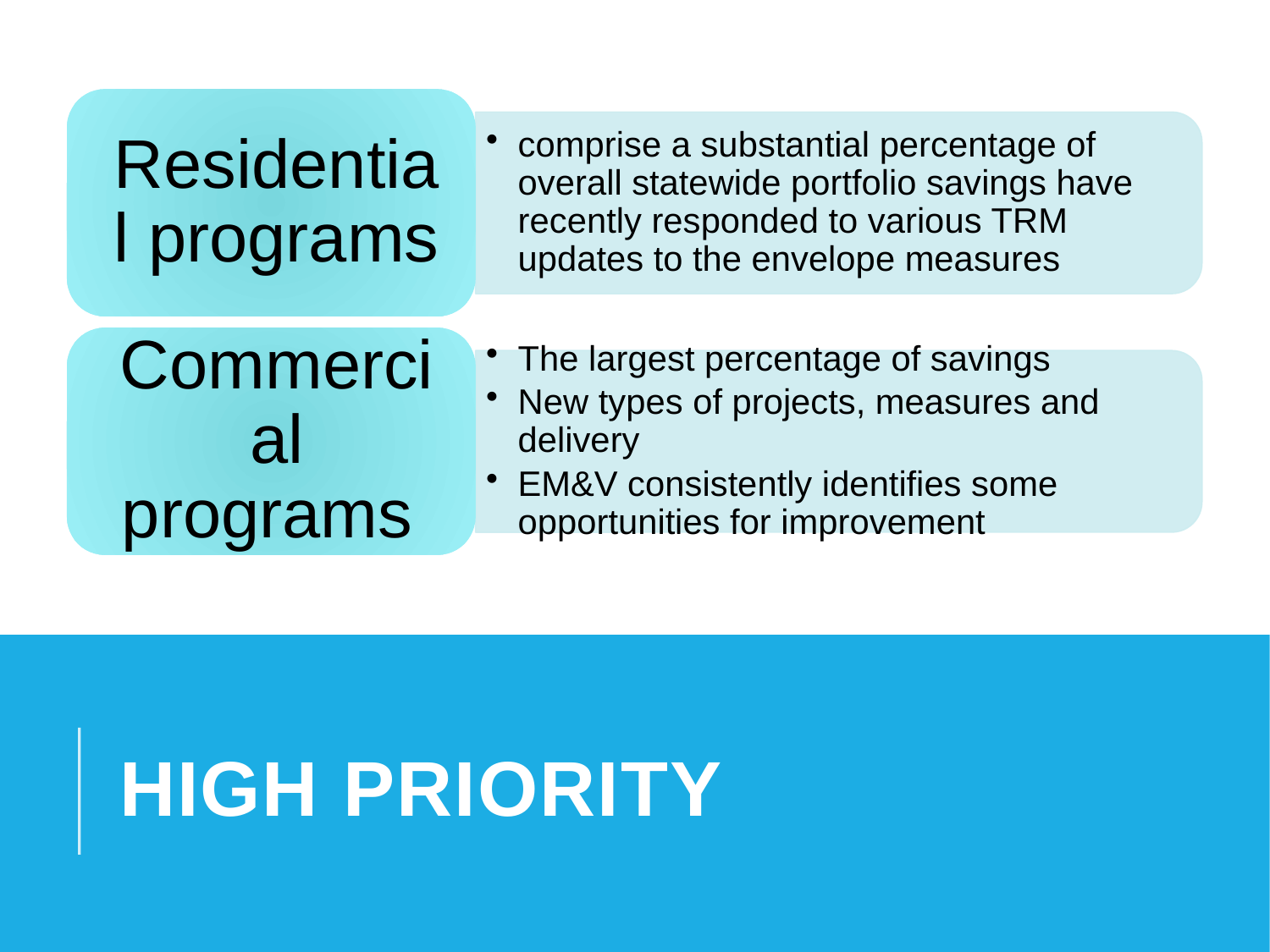

comprise a substantial percentage of overall statewide portfolio savings have recently responded to various TRM updates to the envelope measures
Residential programs
The largest percentage of savings
New types of projects, measures and delivery
EM&V consistently identifies some opportunities for improvement
Commercial programs

# High Priority